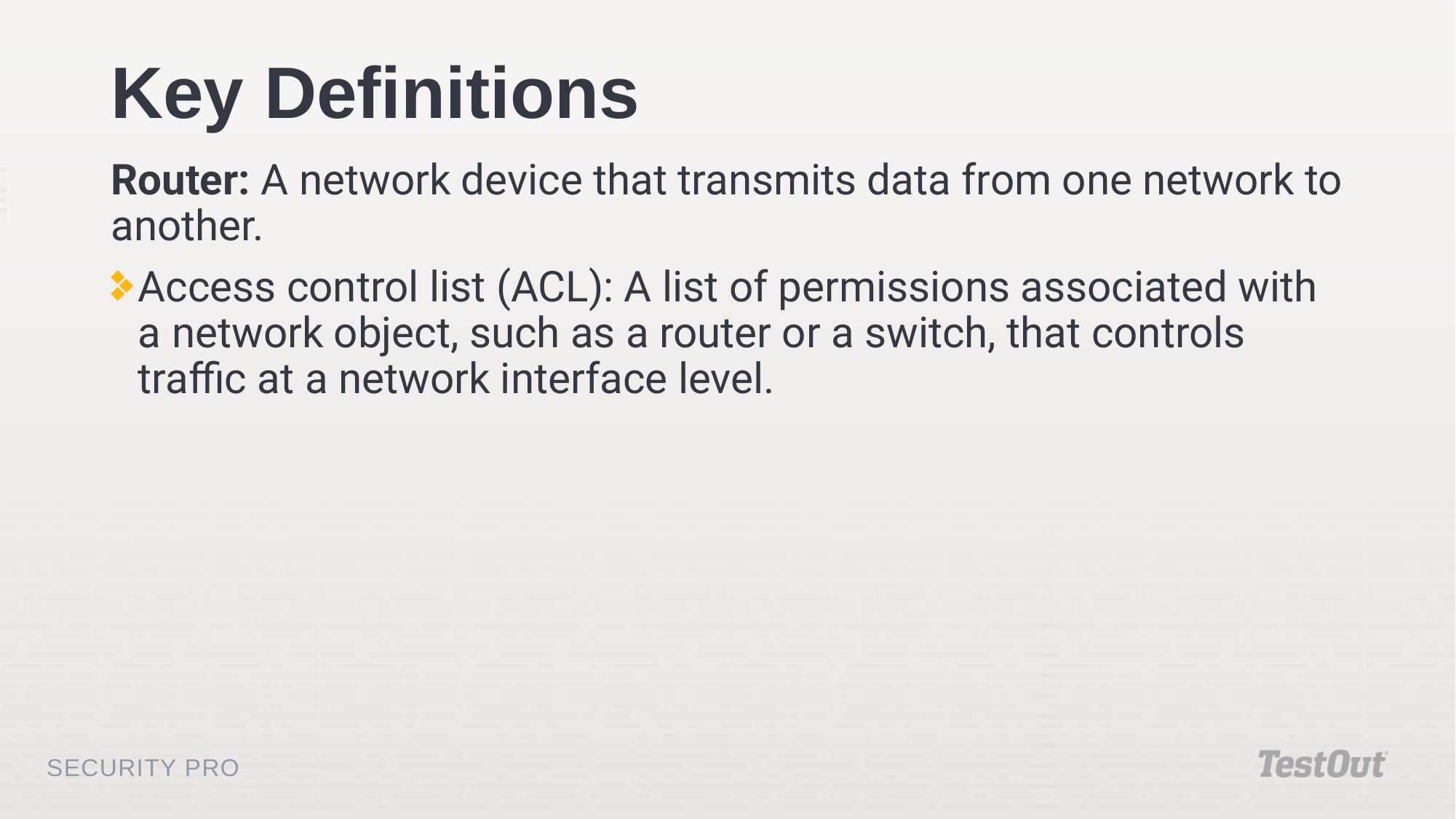

# Key Definitions
Router: A network device that transmits data from one network to another.
Access control list (ACL): A list of permissions associated with a network object, such as a router or a switch, that controls traffic at a network interface level.
Security Pro